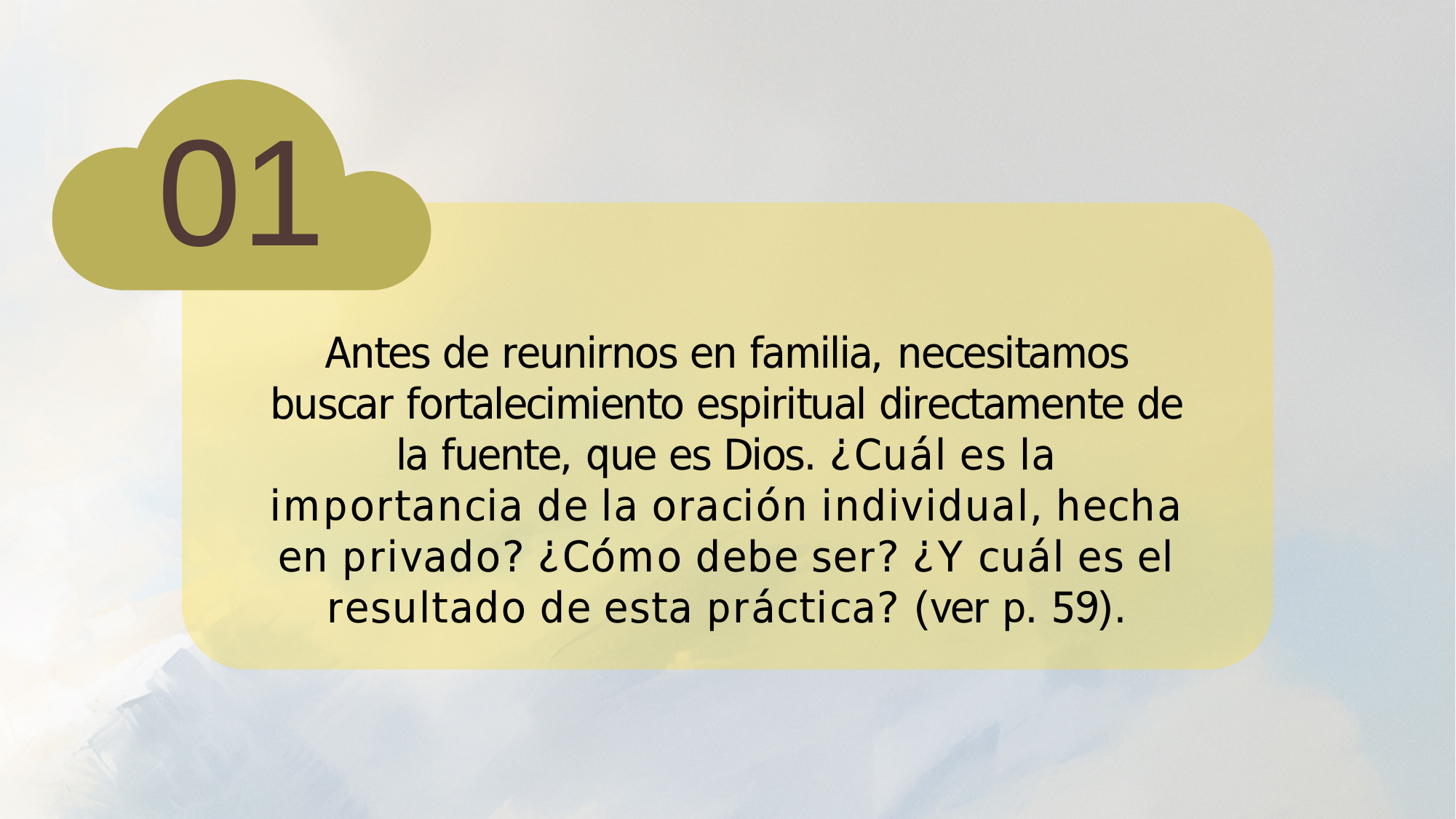

01

Antes de reunirnos en familia, necesitamos buscar fortalecimiento espiritual directamente de la fuente, que es Dios. ¿Cuál es la importancia de la oración individual, hecha en privado? ¿Cómo debe ser? ¿Y cuál es el resultado de esta práctica? (ver p. 59).